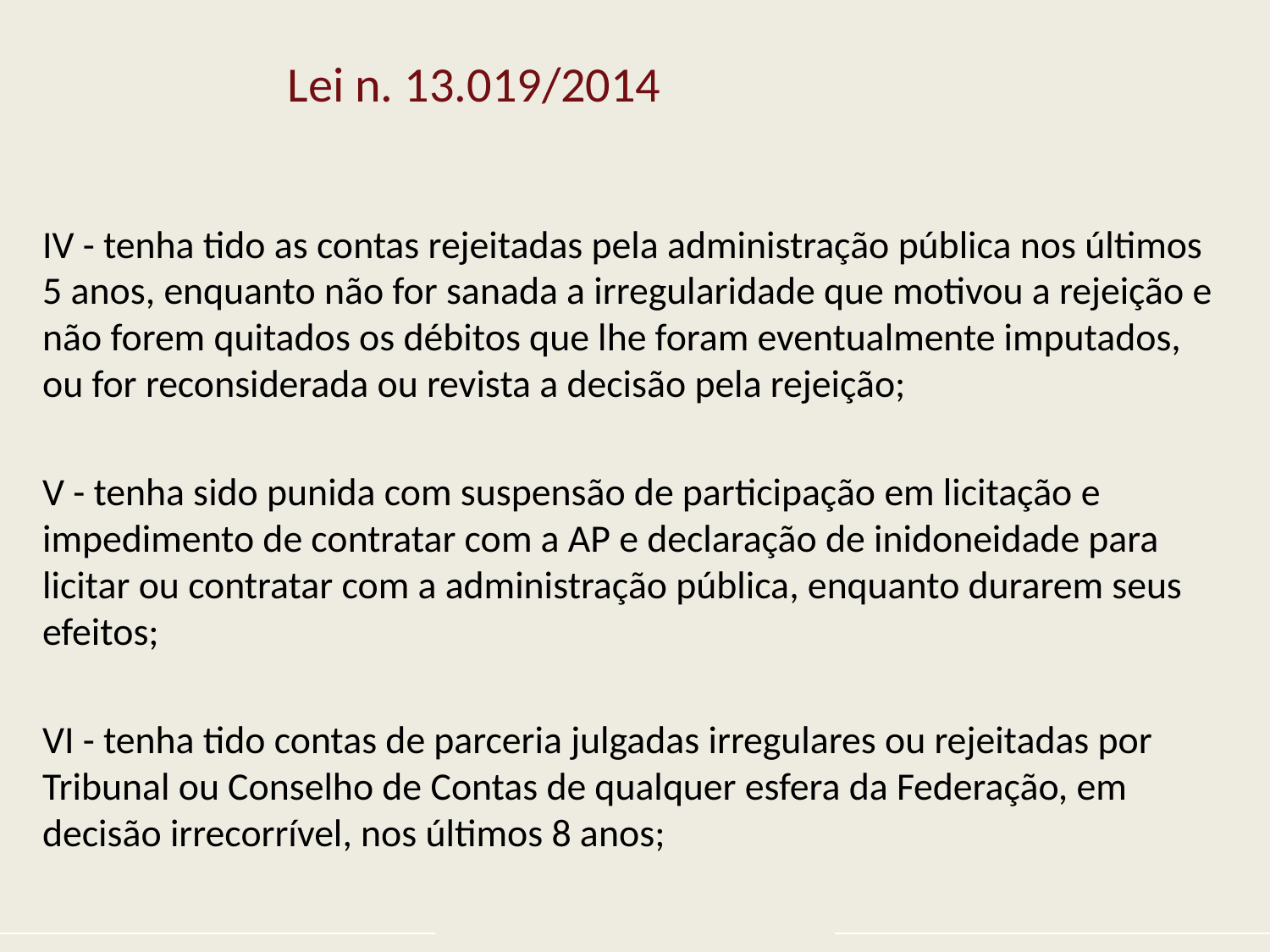

# Lei n. 13.019/2014

IV - tenha tido as contas rejeitadas pela administração pública nos últimos 5 anos, enquanto não for sanada a irregularidade que motivou a rejeição e não forem quitados os débitos que lhe foram eventualmente imputados, ou for reconsiderada ou revista a decisão pela rejeição;

V - tenha sido punida com suspensão de participação em licitação e impedimento de contratar com a AP e declaração de inidoneidade para licitar ou contratar com a administração pública, enquanto durarem seus efeitos;

VI - tenha tido contas de parceria julgadas irregulares ou rejeitadas por Tribunal ou Conselho de Contas de qualquer esfera da Federação, em decisão irrecorrível, nos últimos 8 anos;